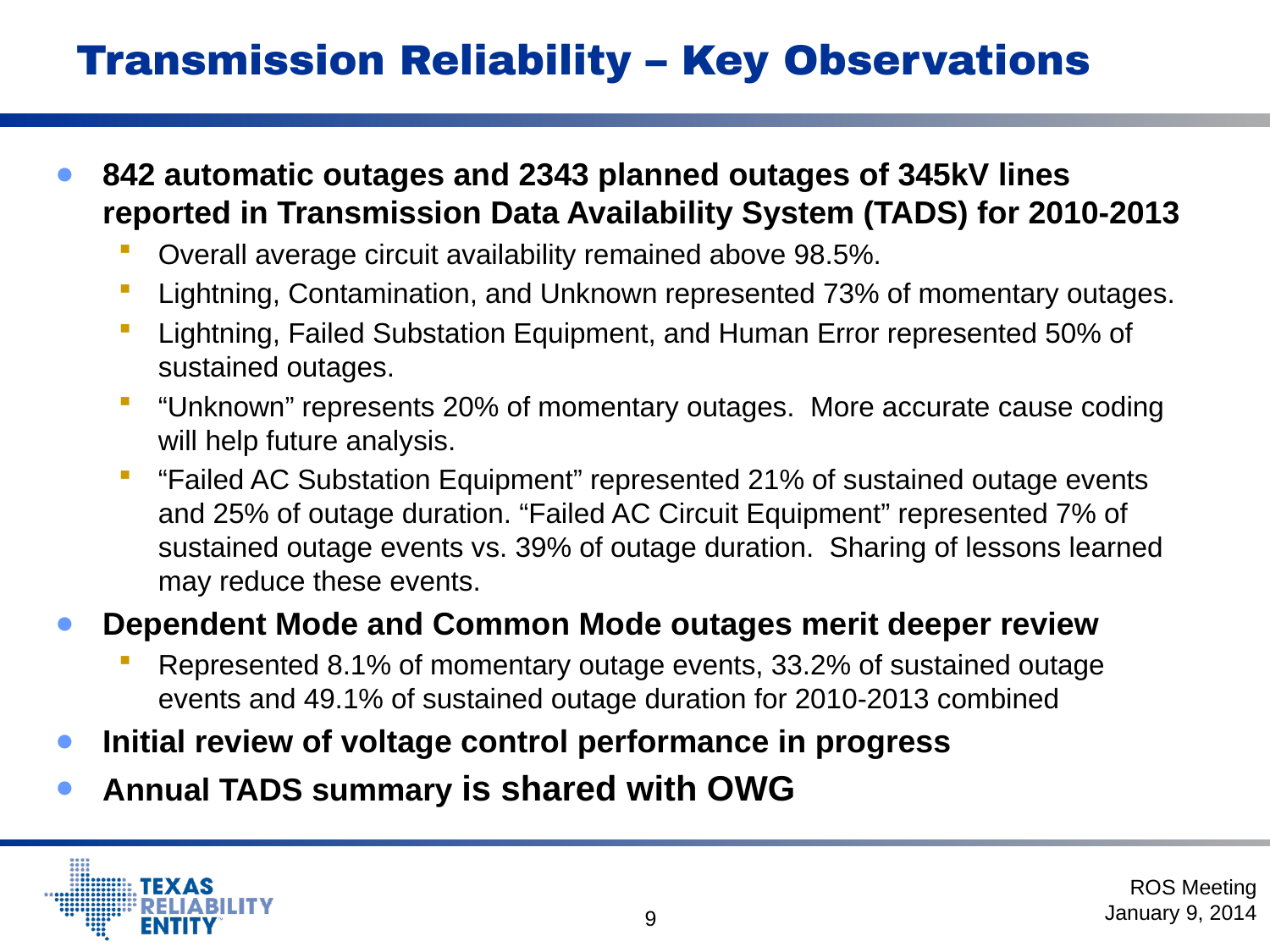

# Transmission Reliability – Key Observations
842 automatic outages and 2343 planned outages of 345kV lines reported in Transmission Data Availability System (TADS) for 2010-2013
Overall average circuit availability remained above 98.5%.
Lightning, Contamination, and Unknown represented 73% of momentary outages.
Lightning, Failed Substation Equipment, and Human Error represented 50% of sustained outages.
“Unknown” represents 20% of momentary outages.  More accurate cause coding will help future analysis.
“Failed AC Substation Equipment” represented 21% of sustained outage events and 25% of outage duration. “Failed AC Circuit Equipment” represented 7% of sustained outage events vs. 39% of outage duration.  Sharing of lessons learned may reduce these events.
Dependent Mode and Common Mode outages merit deeper review
Represented 8.1% of momentary outage events, 33.2% of sustained outage events and 49.1% of sustained outage duration for 2010-2013 combined
Initial review of voltage control performance in progress
Annual TADS summary is shared with OWG
ROS Meeting
January 9, 2014